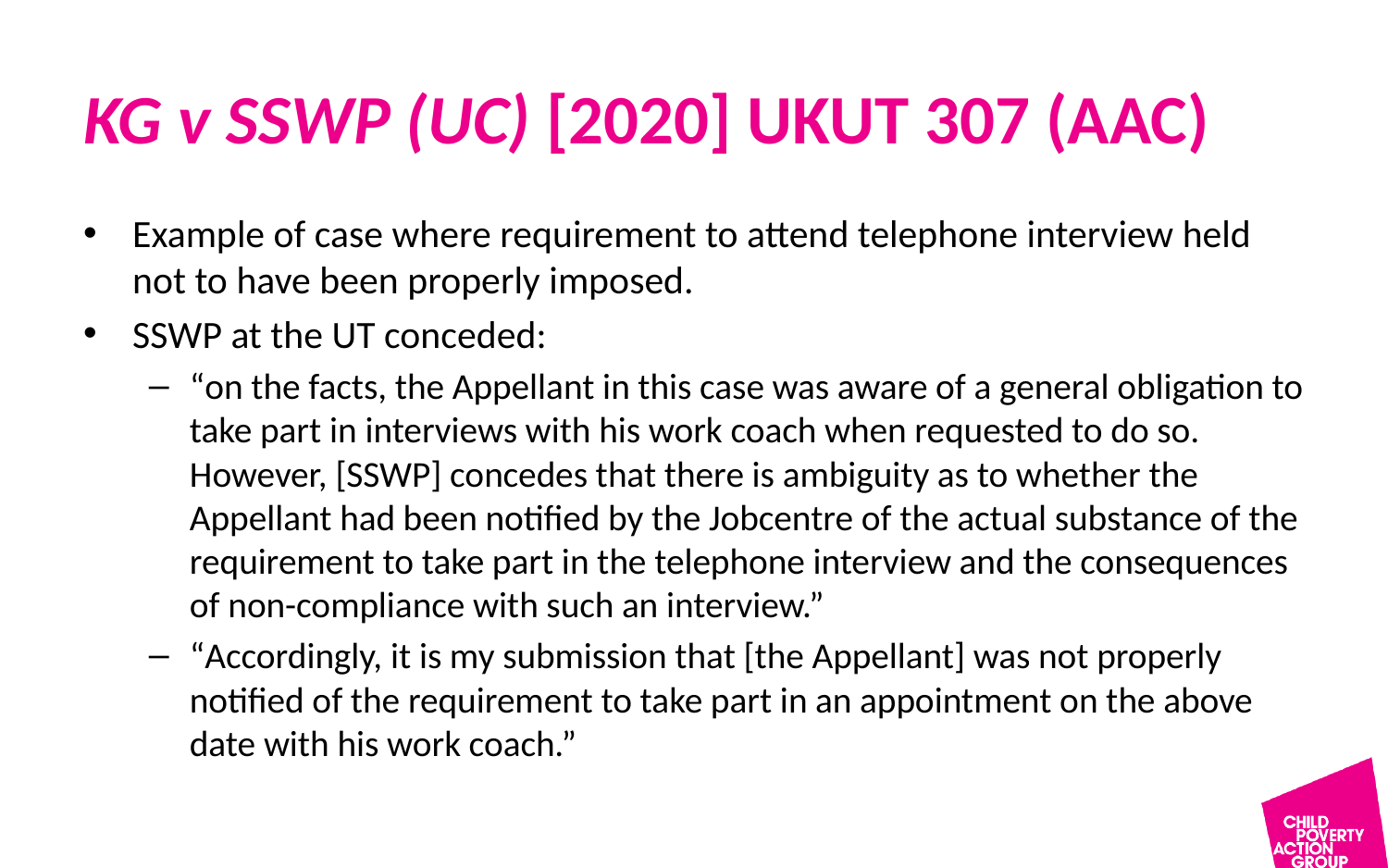

# KG v SSWP (UC) [2020] UKUT 307 (AAC)
Example of case where requirement to attend telephone interview held not to have been properly imposed.
SSWP at the UT conceded:
“on the facts, the Appellant in this case was aware of a general obligation to take part in interviews with his work coach when requested to do so. However, [SSWP] concedes that there is ambiguity as to whether the Appellant had been notified by the Jobcentre of the actual substance of the requirement to take part in the telephone interview and the consequences of non-compliance with such an interview.”
“Accordingly, it is my submission that [the Appellant] was not properly notified of the requirement to take part in an appointment on the above date with his work coach.”